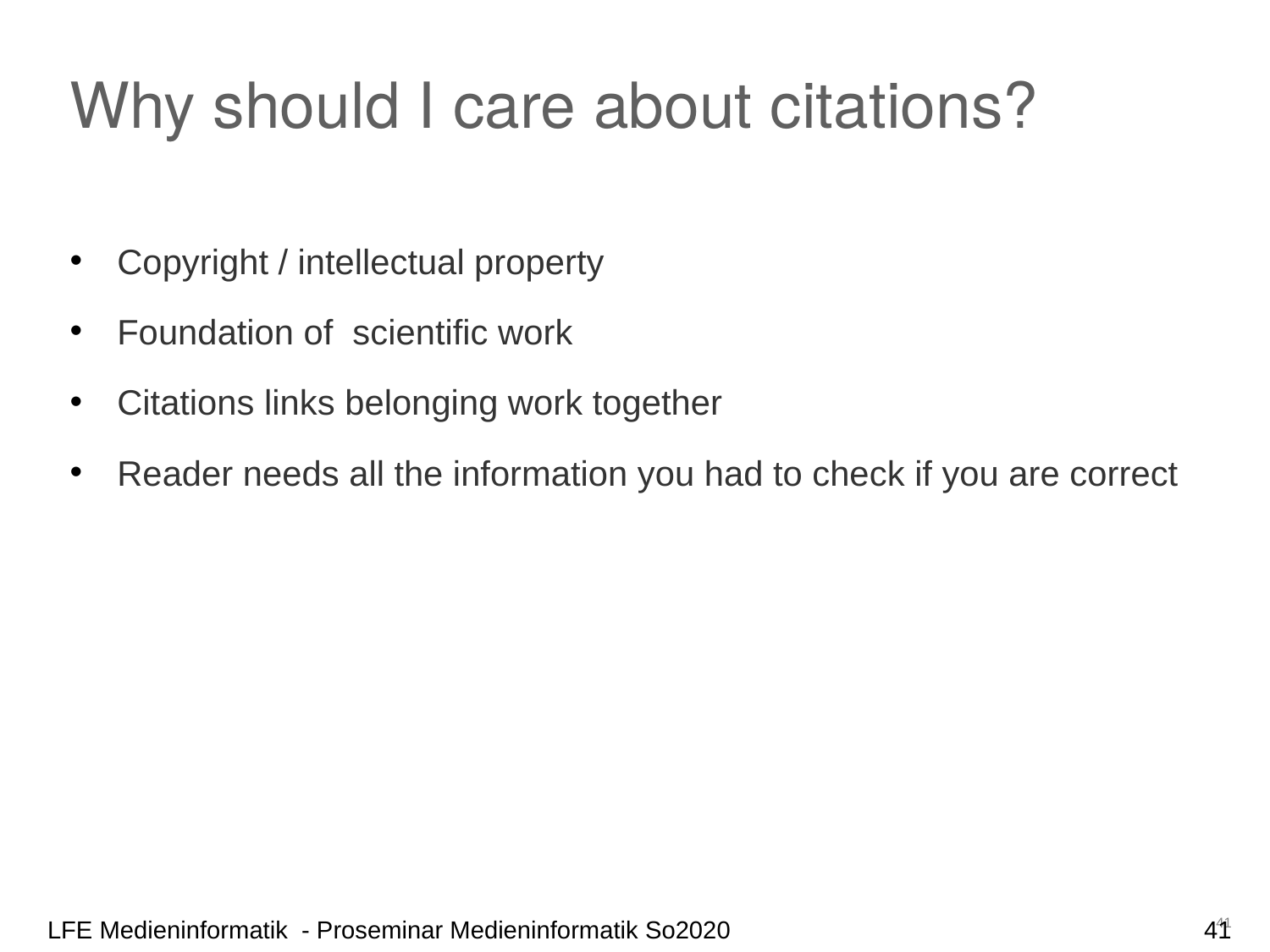

Why should I care about citations?
Copyright / intellectual property
Foundation of  scientific work
Citations links belonging work together
Reader needs all the information you had to check if you are correct
41
41